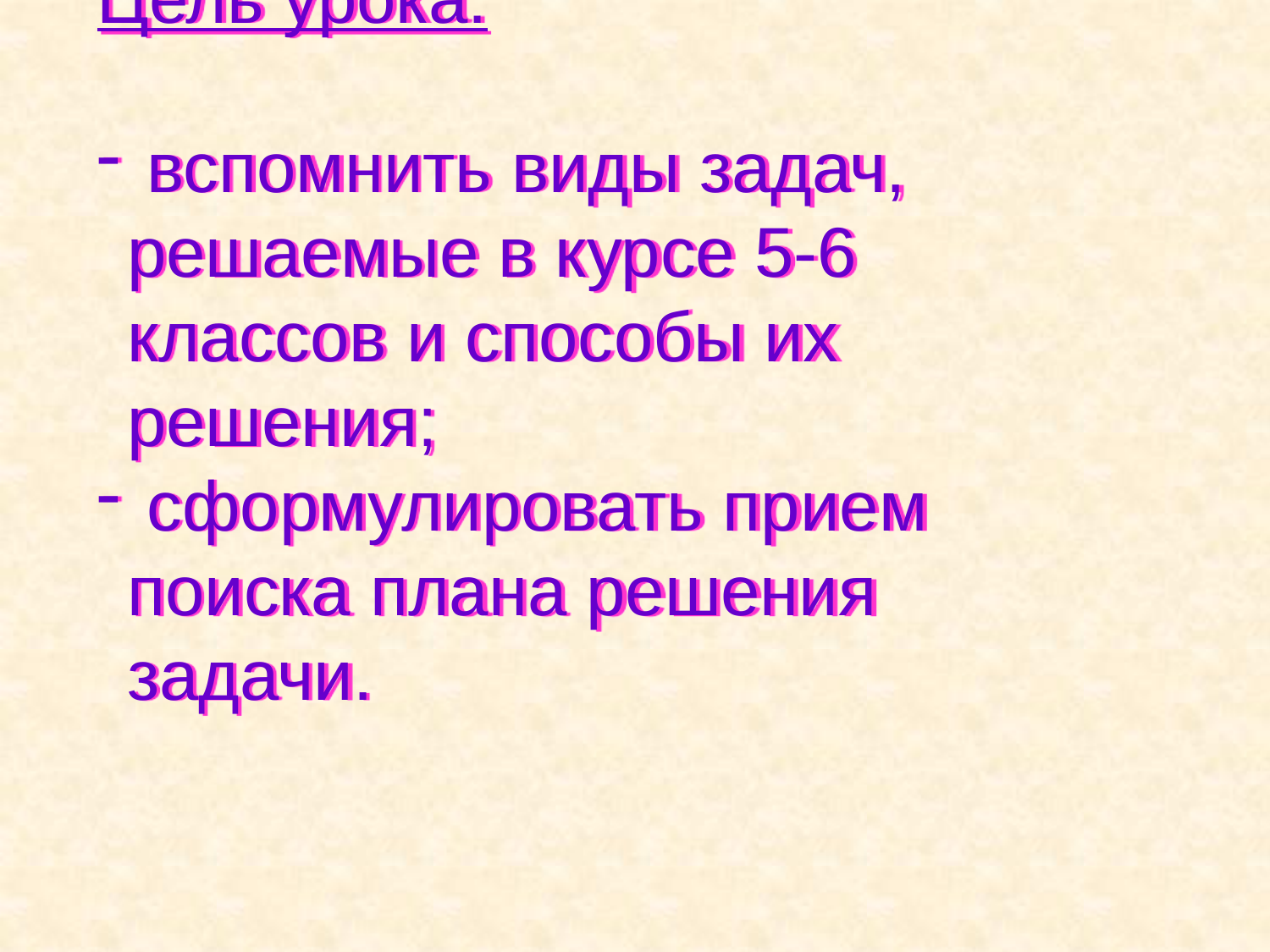

Цель урока:

 вспомнить виды задач, решаемые в курсе 5-6 классов и способы их решения;
 сформулировать прием поиска плана решения задачи.